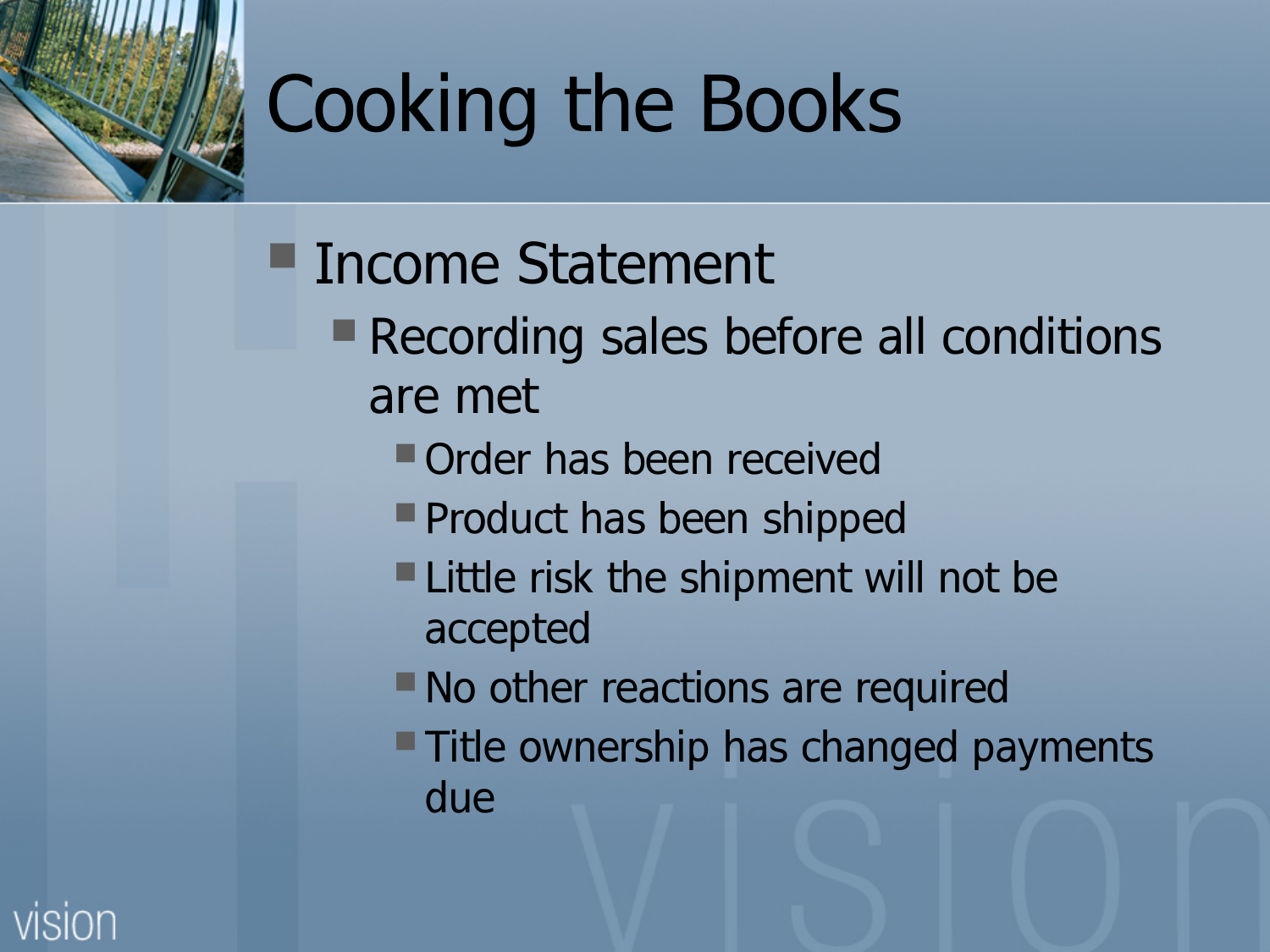

# Cooking the Books
Income Statement
Recording sales before all conditions are met
Order has been received
Product has been shipped
Little risk the shipment will not be accepted
No other reactions are required
Title ownership has changed payments due